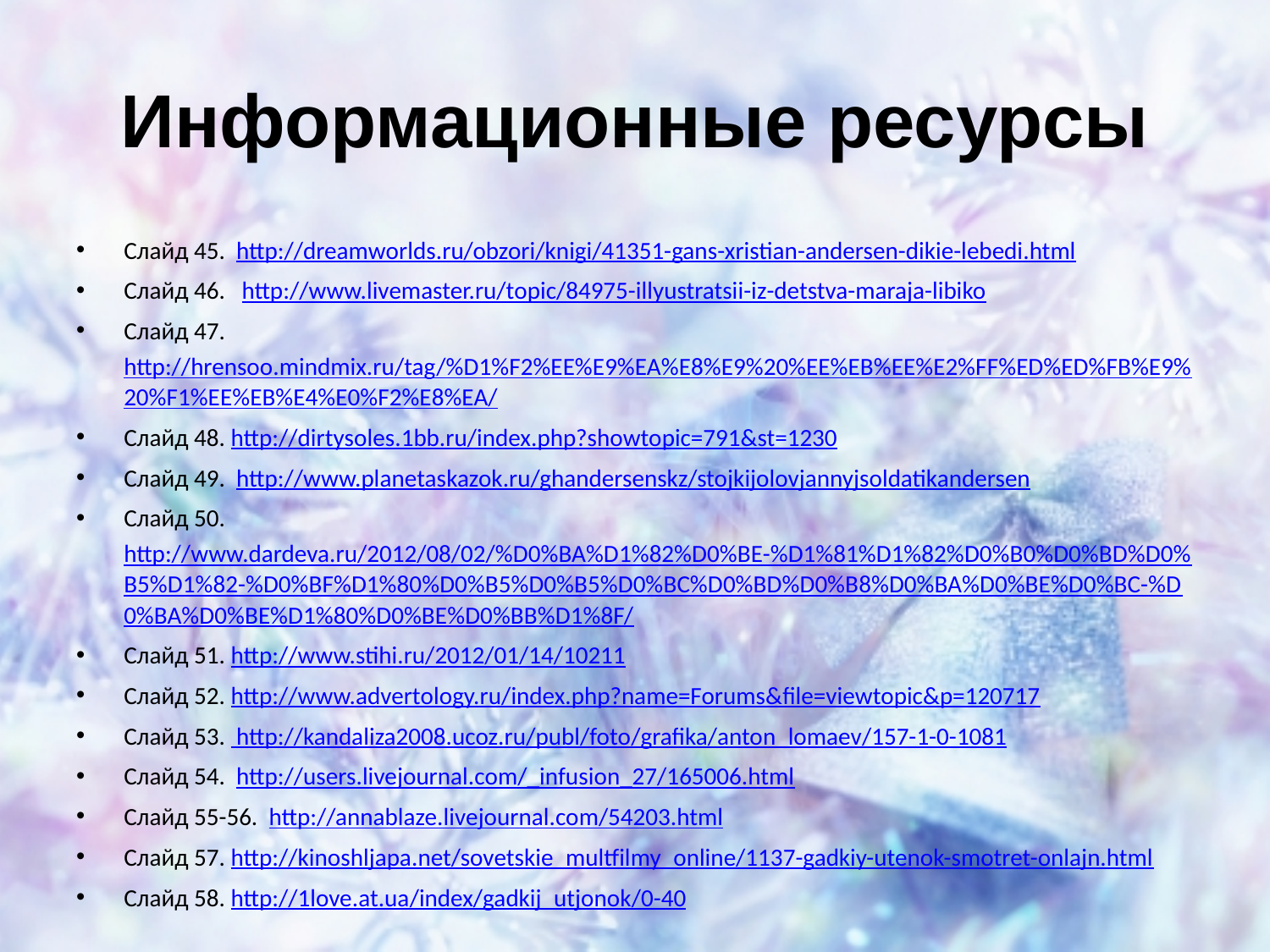

# Информационные ресурсы
Слайд 45.  http://dreamworlds.ru/obzori/knigi/41351-gans-xristian-andersen-dikie-lebedi.html
Слайд 46.   http://www.livemaster.ru/topic/84975-illyustratsii-iz-detstva-maraja-libiko
Слайд 47. http://hrensoo.mindmix.ru/tag/%D1%F2%EE%E9%EA%E8%E9%20%EE%EB%EE%E2%FF%ED%ED%FB%E9%20%F1%EE%EB%E4%E0%F2%E8%EA/
Слайд 48. http://dirtysoles.1bb.ru/index.php?showtopic=791&st=1230
Слайд 49.  http://www.planetaskazok.ru/ghandersenskz/stojkijolovjannyjsoldatikandersen
Слайд 50. http://www.dardeva.ru/2012/08/02/%D0%BA%D1%82%D0%BE-%D1%81%D1%82%D0%B0%D0%BD%D0%B5%D1%82-%D0%BF%D1%80%D0%B5%D0%B5%D0%BC%D0%BD%D0%B8%D0%BA%D0%BE%D0%BC-%D0%BA%D0%BE%D1%80%D0%BE%D0%BB%D1%8F/
Слайд 51. http://www.stihi.ru/2012/01/14/10211
Слайд 52. http://www.advertology.ru/index.php?name=Forums&file=viewtopic&p=120717
Слайд 53.  http://kandaliza2008.ucoz.ru/publ/foto/grafika/anton_lomaev/157-1-0-1081
Слайд 54.  http://users.livejournal.com/_infusion_27/165006.html
Слайд 55-56.  http://annablaze.livejournal.com/54203.html
Слайд 57. http://kinoshljapa.net/sovetskie_multfilmy_online/1137-gadkiy-utenok-smotret-onlajn.html
Слайд 58. http://1love.at.ua/index/gadkij_utjonok/0-40